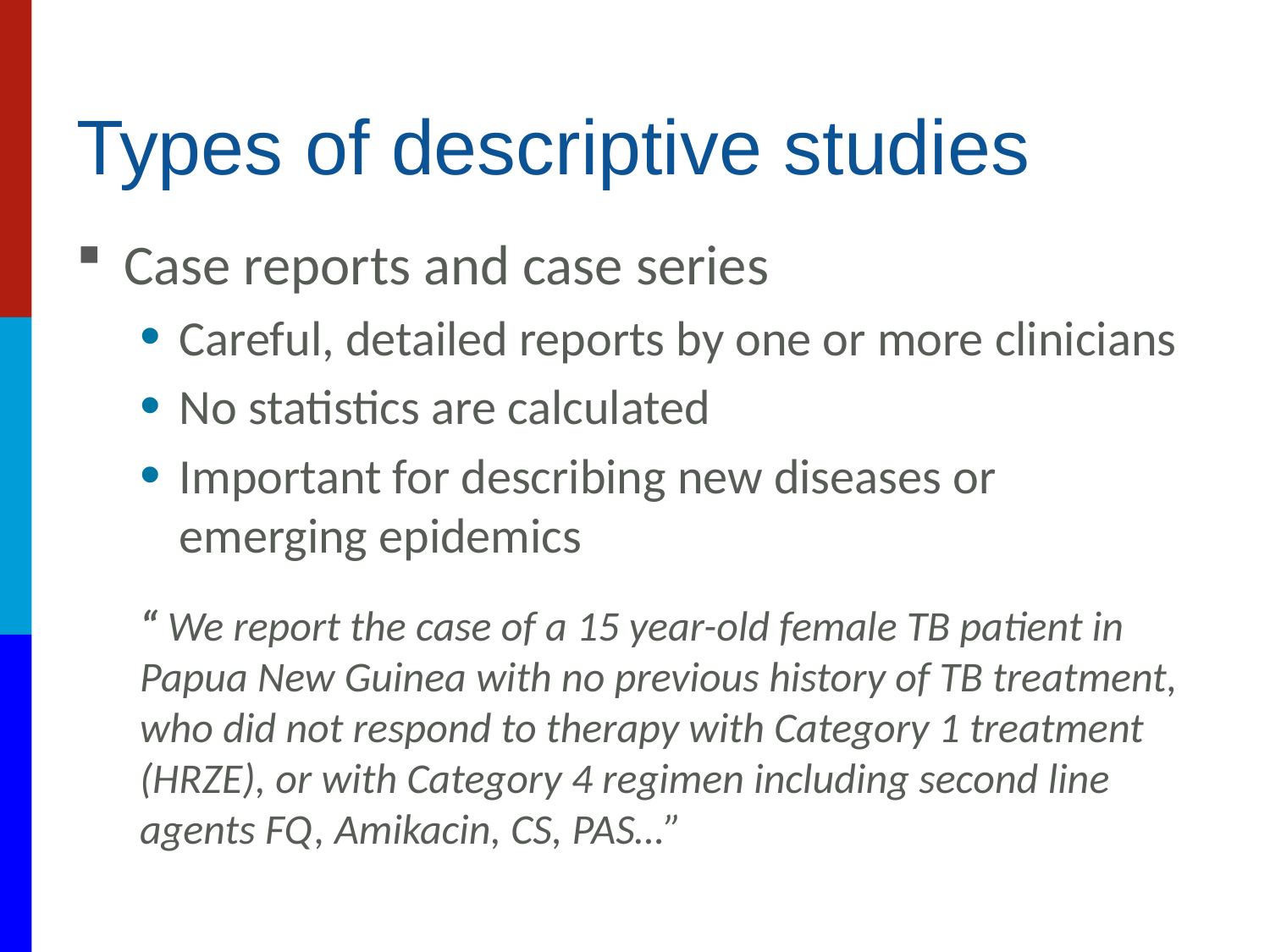

# Types of descriptive studies
Case reports and case series
Careful, detailed reports by one or more clinicians
No statistics are calculated
Important for describing new diseases or emerging epidemics

“ We report the case of a 15 year-old female TB patient in Papua New Guinea with no previous history of TB treatment, who did not respond to therapy with Category 1 treatment (HRZE), or with Category 4 regimen including second line agents FQ, Amikacin, CS, PAS…”